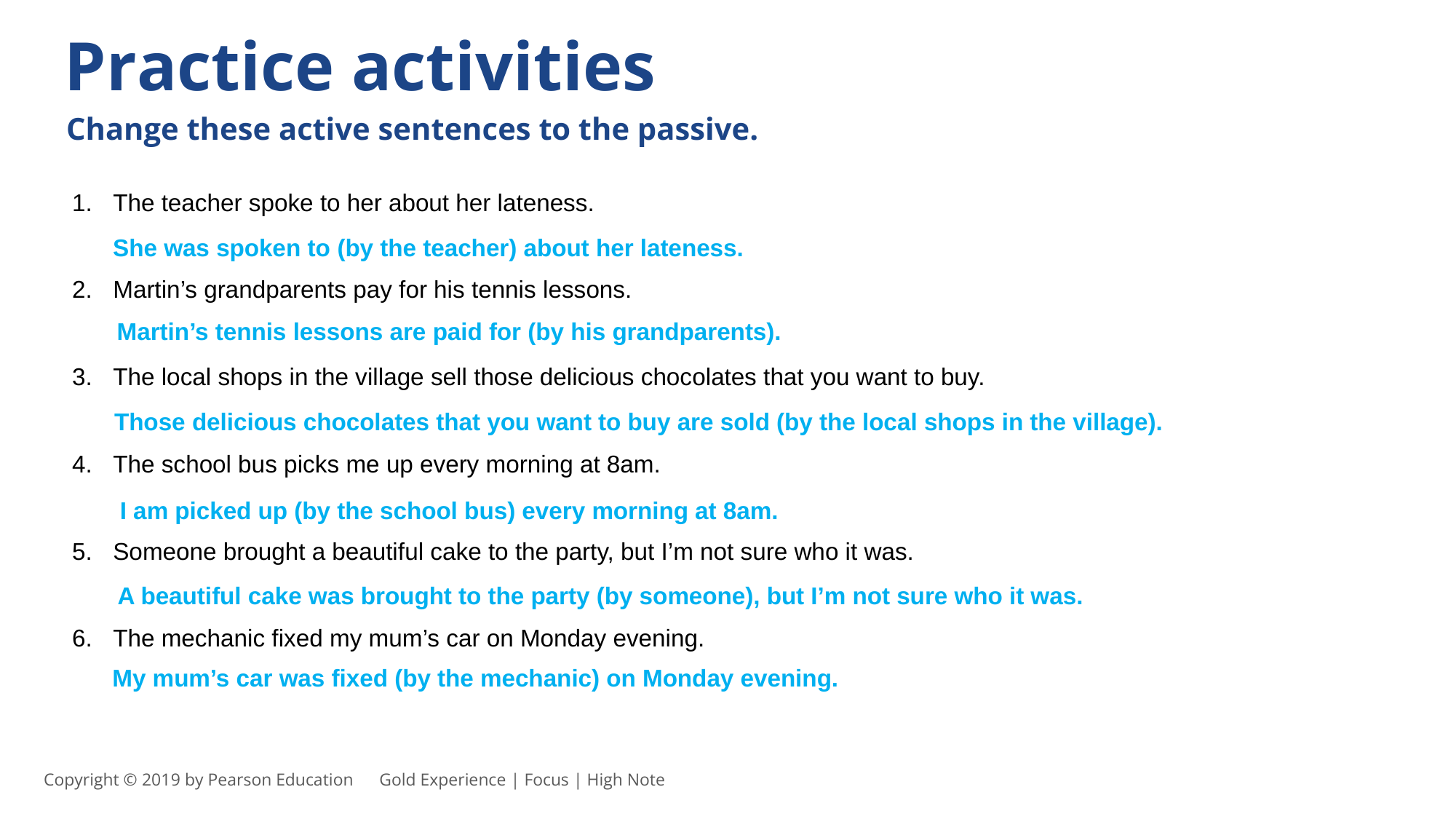

Practice activities
Change these active sentences to the passive.

The teacher spoke to her about her lateness.

Martin’s grandparents pay for his tennis lessons.

The local shops in the village sell those delicious chocolates that you want to buy.

The school bus picks me up every morning at 8am.

Someone brought a beautiful cake to the party, but I’m not sure who it was.

The mechanic fixed my mum’s car on Monday evening.
She was spoken to (by the teacher) about her lateness.
Martin’s tennis lessons are paid for (by his grandparents).
Those delicious chocolates that you want to buy are sold (by the local shops in the village).
I am picked up (by the school bus) every morning at 8am.

A beautiful cake was brought to the party (by someone), but I’m not sure who it was.
My mum’s car was fixed (by the mechanic) on Monday evening.
Copyright © 2019 by Pearson Education      Gold Experience | Focus | High Note